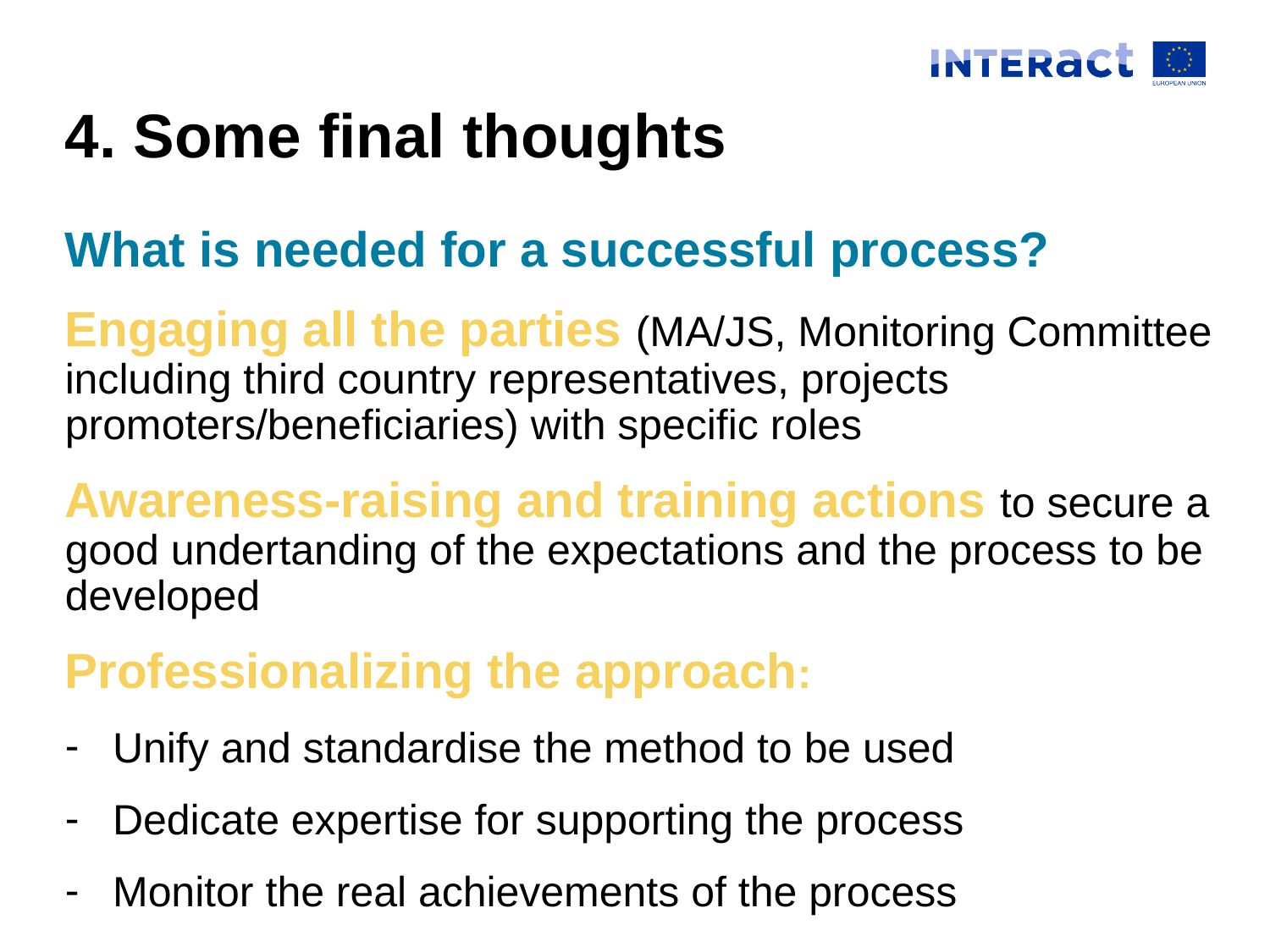

4. Some final thoughts
What is needed for a successful process?
Engaging all the parties (MA/JS, Monitoring Committee including third country representatives, projects promoters/beneficiaries) with specific roles
Awareness-raising and training actions to secure a good undertanding of the expectations and the process to be developed
Professionalizing the approach:
Unify and standardise the method to be used
Dedicate expertise for supporting the process
Monitor the real achievements of the process